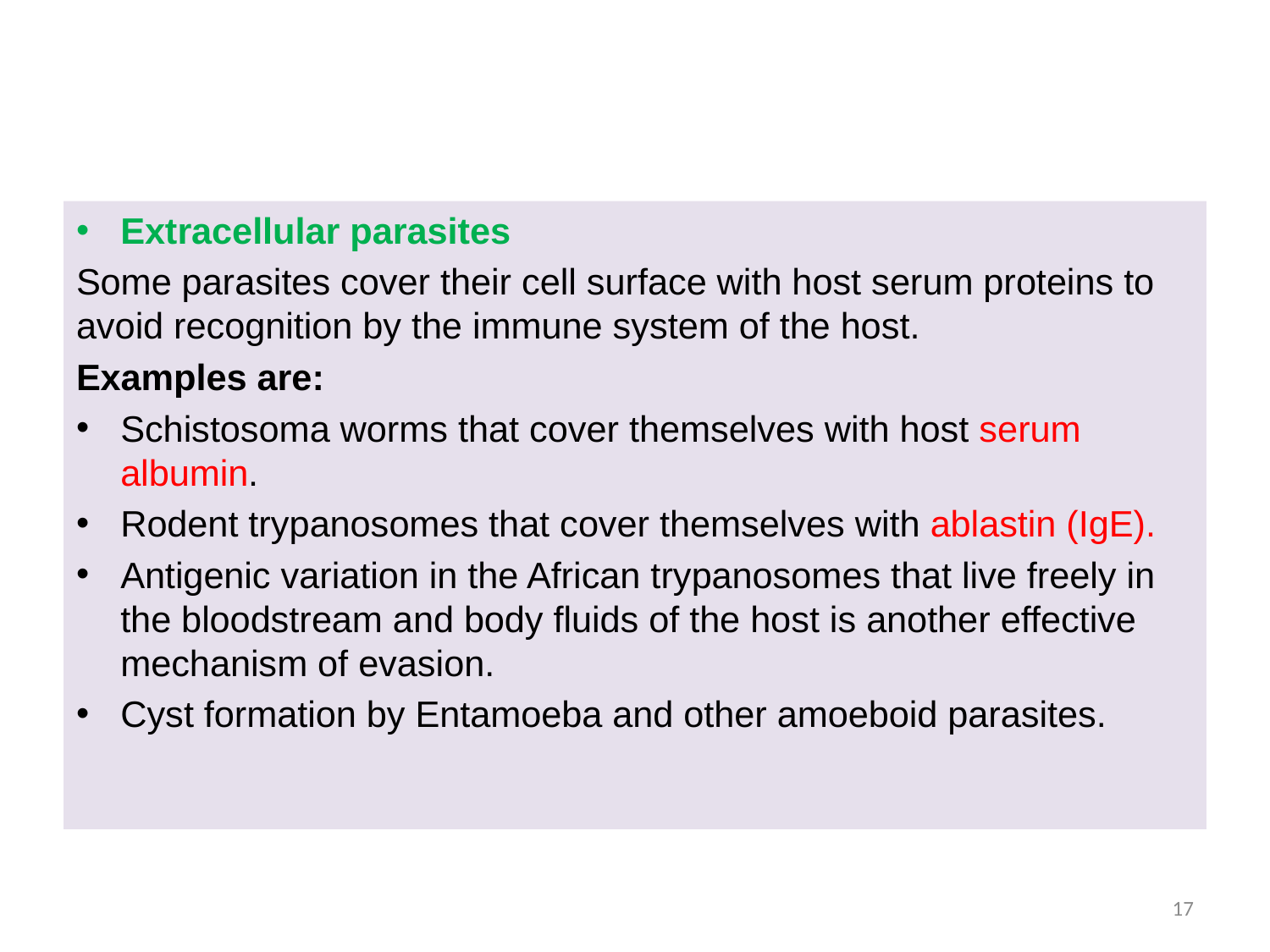

#
Extracellular parasites
Some parasites cover their cell surface with host serum proteins to avoid recognition by the immune system of the host.
Examples are:
Schistosoma worms that cover themselves with host serum albumin.
Rodent trypanosomes that cover themselves with ablastin (IgE).
Antigenic variation in the African trypanosomes that live freely in the bloodstream and body fluids of the host is another effective mechanism of evasion.
Cyst formation by Entamoeba and other amoeboid parasites.

17